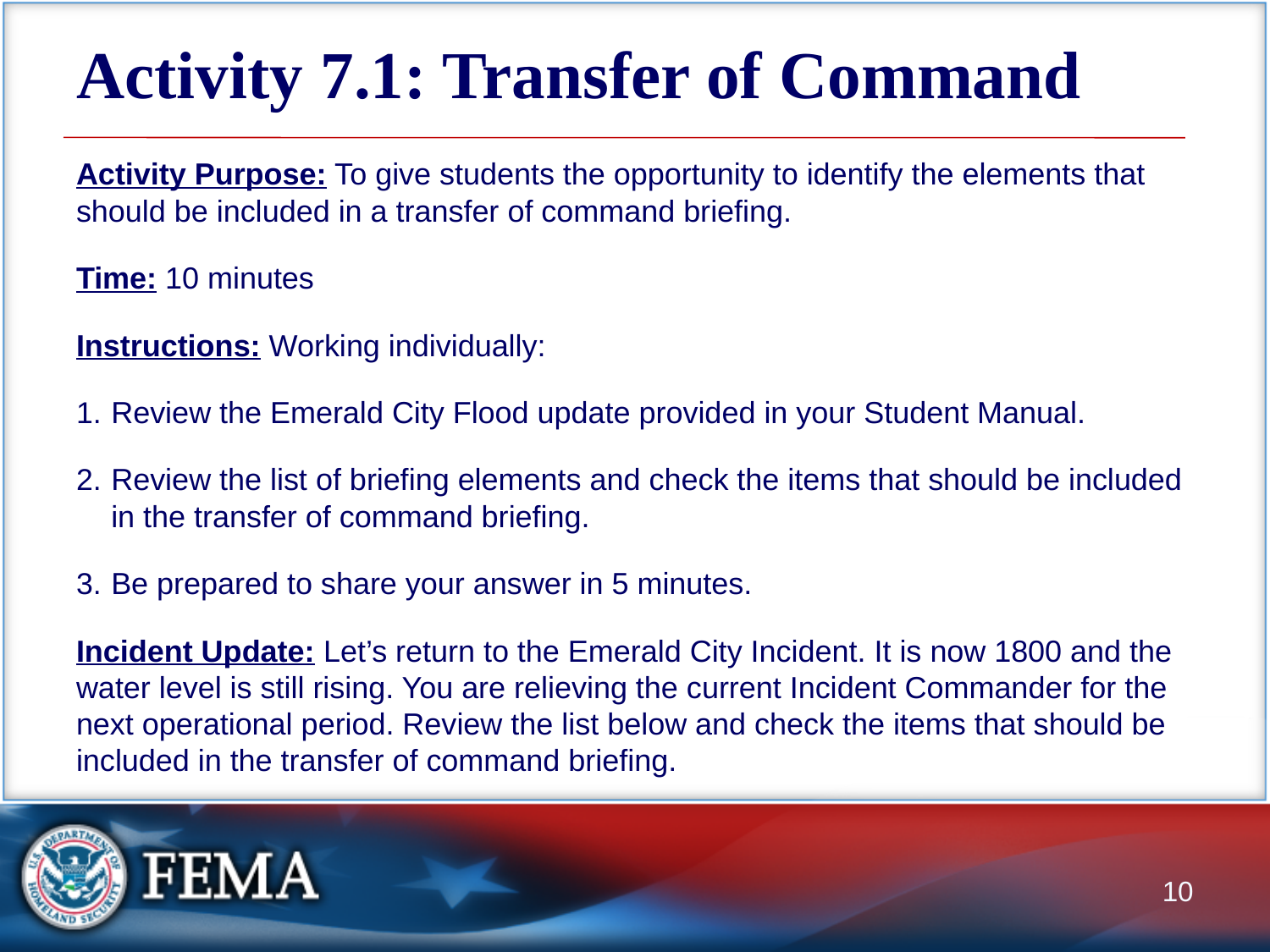

# Activity 7.1: Transfer of Command
Activity Purpose: To give students the opportunity to identify the elements that should be included in a transfer of command briefing.
Time: 10 minutes
Instructions: Working individually:
Review the Emerald City Flood update provided in your Student Manual.
Review the list of briefing elements and check the items that should be included in the transfer of command briefing.
Be prepared to share your answer in 5 minutes.
Incident Update: Let’s return to the Emerald City Incident. It is now 1800 and the water level is still rising. You are relieving the current Incident Commander for the next operational period. Review the list below and check the items that should be included in the transfer of command briefing.
10